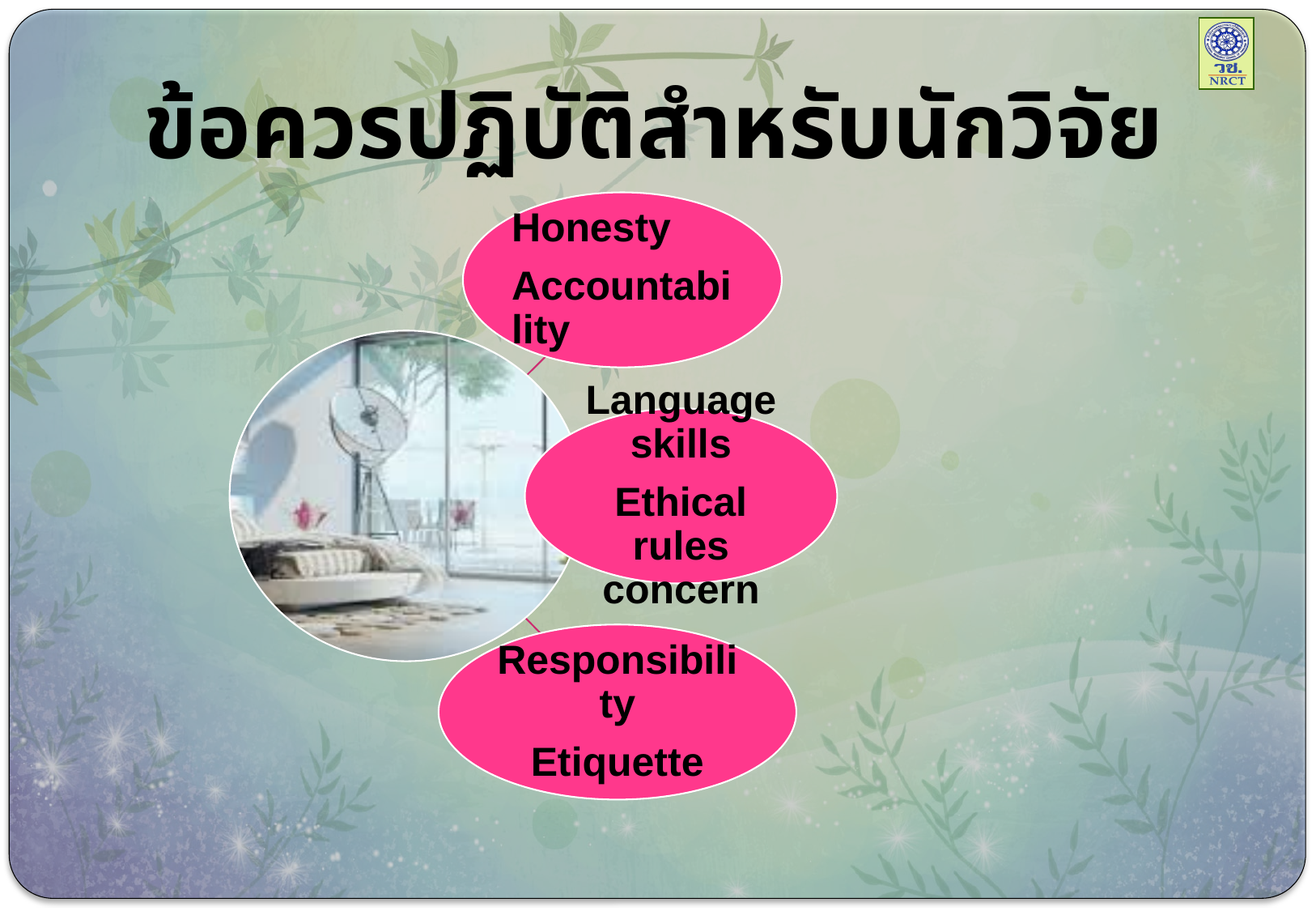

# ข้อควรปฏิบัติสำหรับนักวิจัย
Honesty
Accountability
Language skills
Ethical rules concern

Responsibility
Etiquette